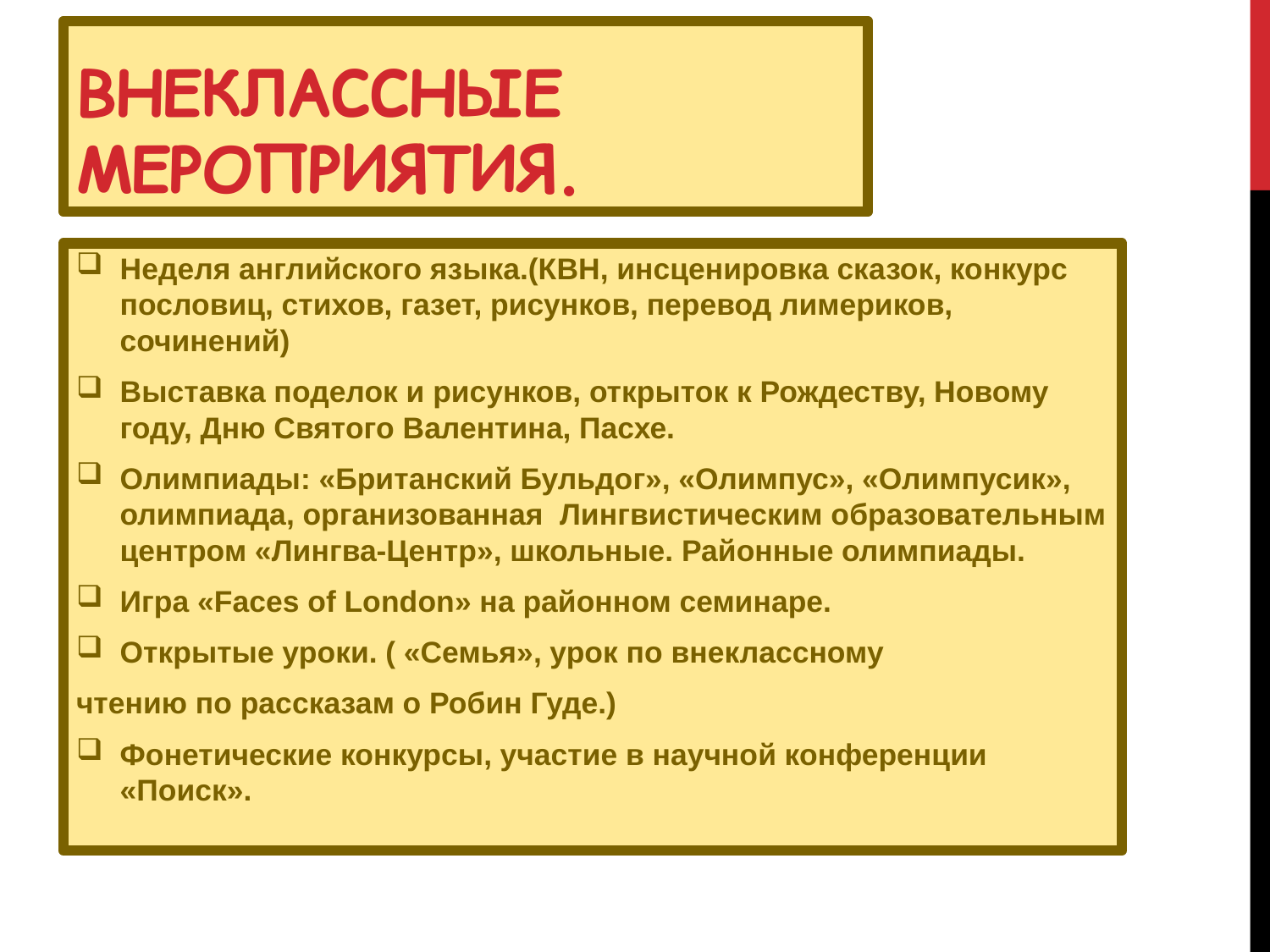

# Внеклассные мероприятия.
Неделя английского языка.(КВН, инсценировка сказок, конкурс пословиц, стихов, газет, рисунков, перевод лимериков, сочинений)
Выставка поделок и рисунков, открыток к Рождеству, Новому году, Дню Святого Валентина, Пасхе.
Олимпиады: «Британский Бульдог», «Олимпус», «Олимпусик», олимпиада, организованная  Лингвистическим образовательным центром «Лингва-Центр», школьные. Районные олимпиады.
Игра «Faces of London» на районном семинаре.
Открытые уроки. ( «Семья», урок по внеклассному
чтению по рассказам о Робин Гуде.)
Фонетические конкурсы, участие в научной конференции «Поиск».